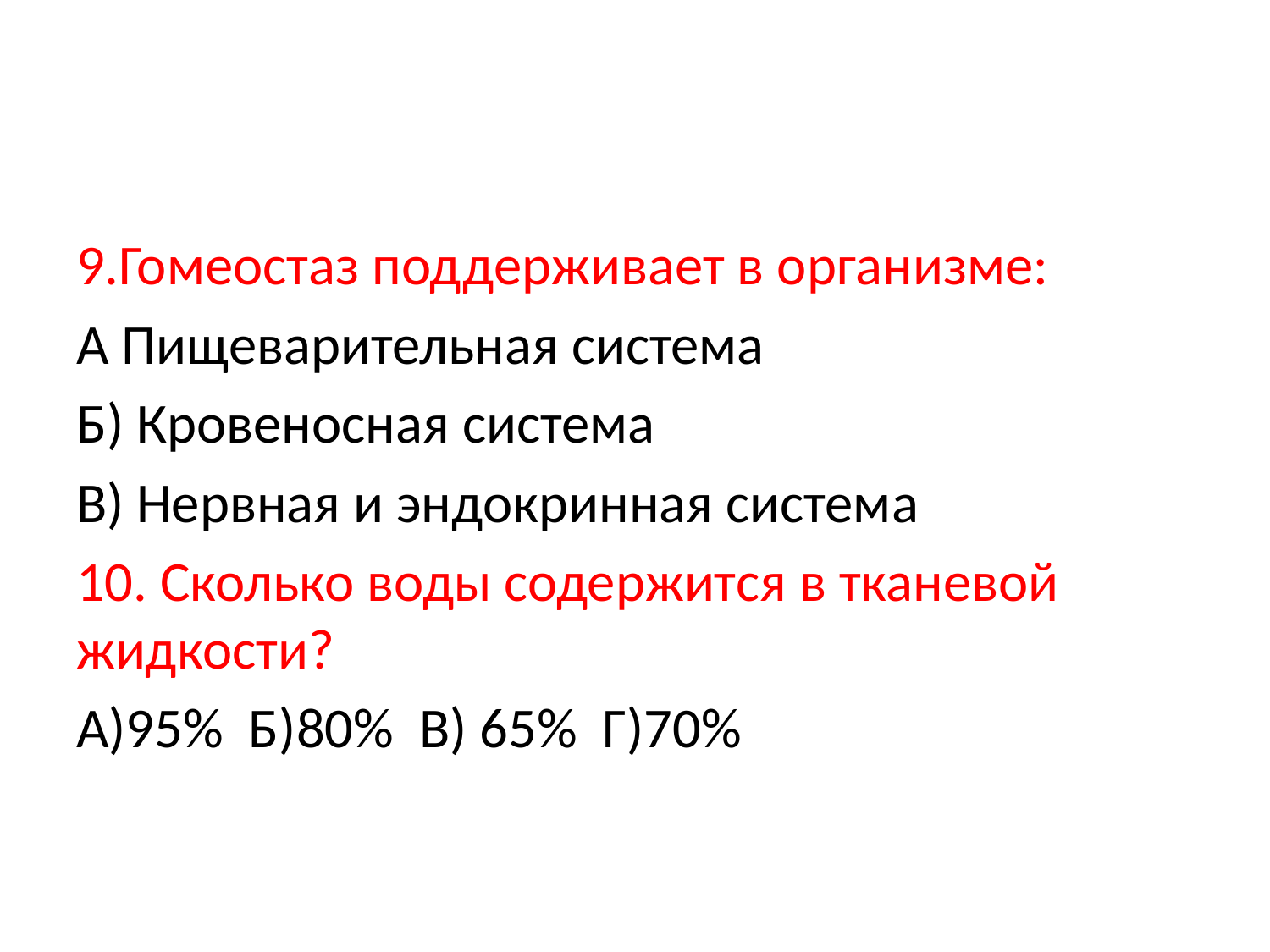

9.Гомеостаз поддерживает в организме:
А Пищеварительная система
Б) Кровеносная система
В) Нервная и эндокринная система
10. Сколько воды содержится в тканевой жидкости?
А)95%  Б)80%  В) 65%  Г)70%